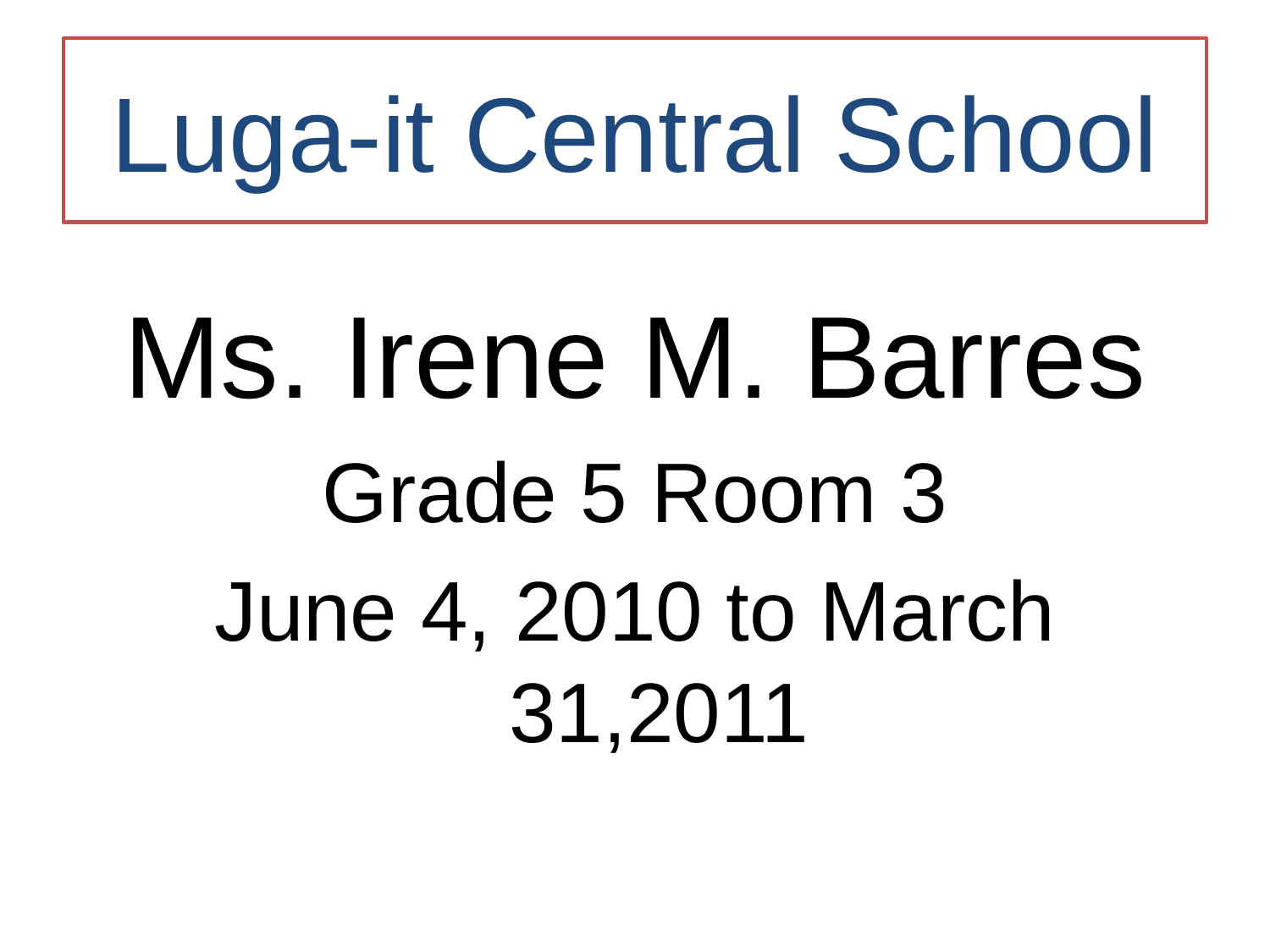

# Luga-it Central School
Ms. Irene M. Barres
Grade 5 Room 3
June 4, 2010 to March 31,2011